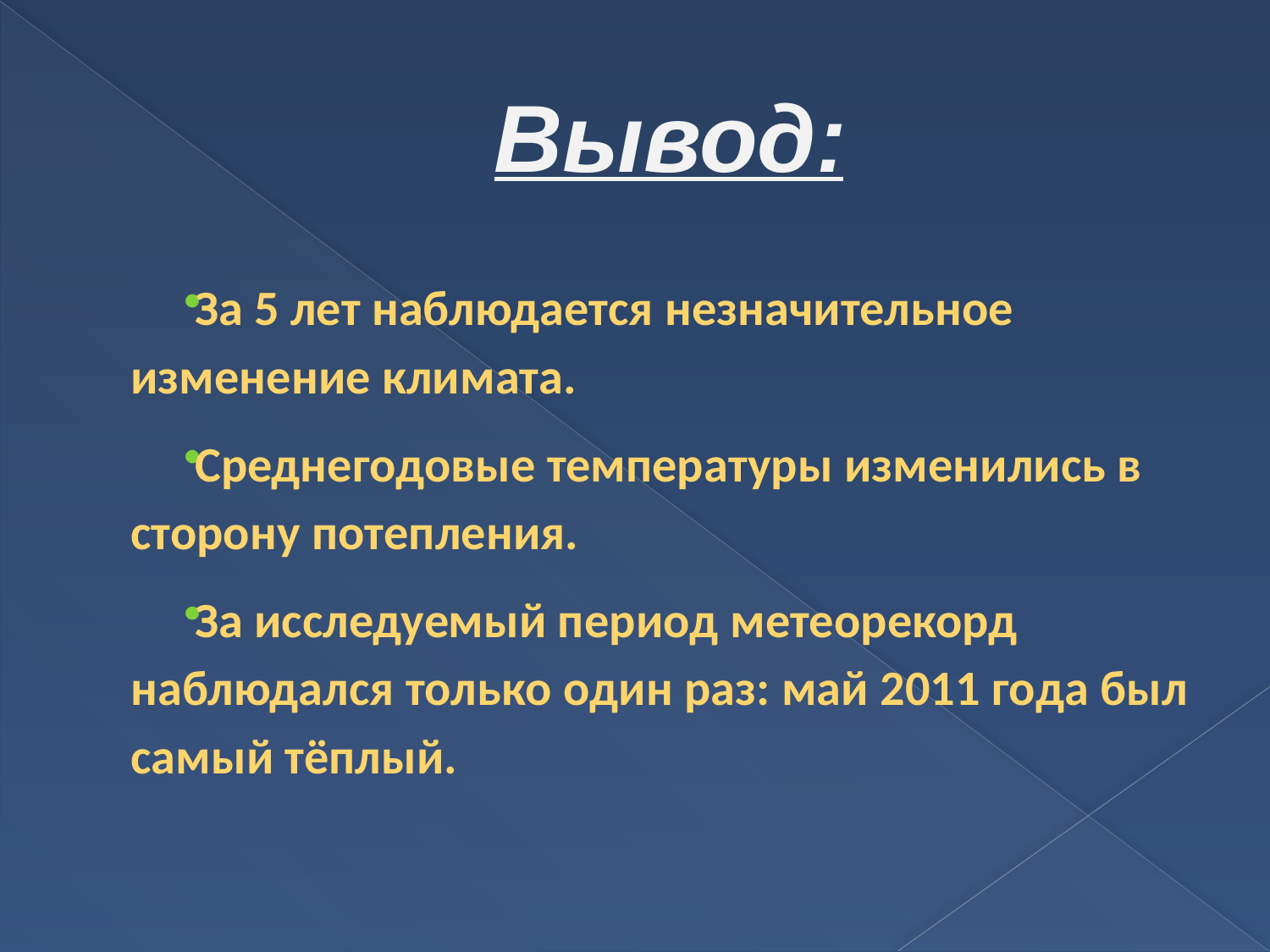

# Вывод:
За 5 лет наблюдается незначительное изменение климата.
Среднегодовые температуры изменились в сторону потепления.
За исследуемый период метеорекорд наблюдался только один раз: май 2011 года был самый тёплый.